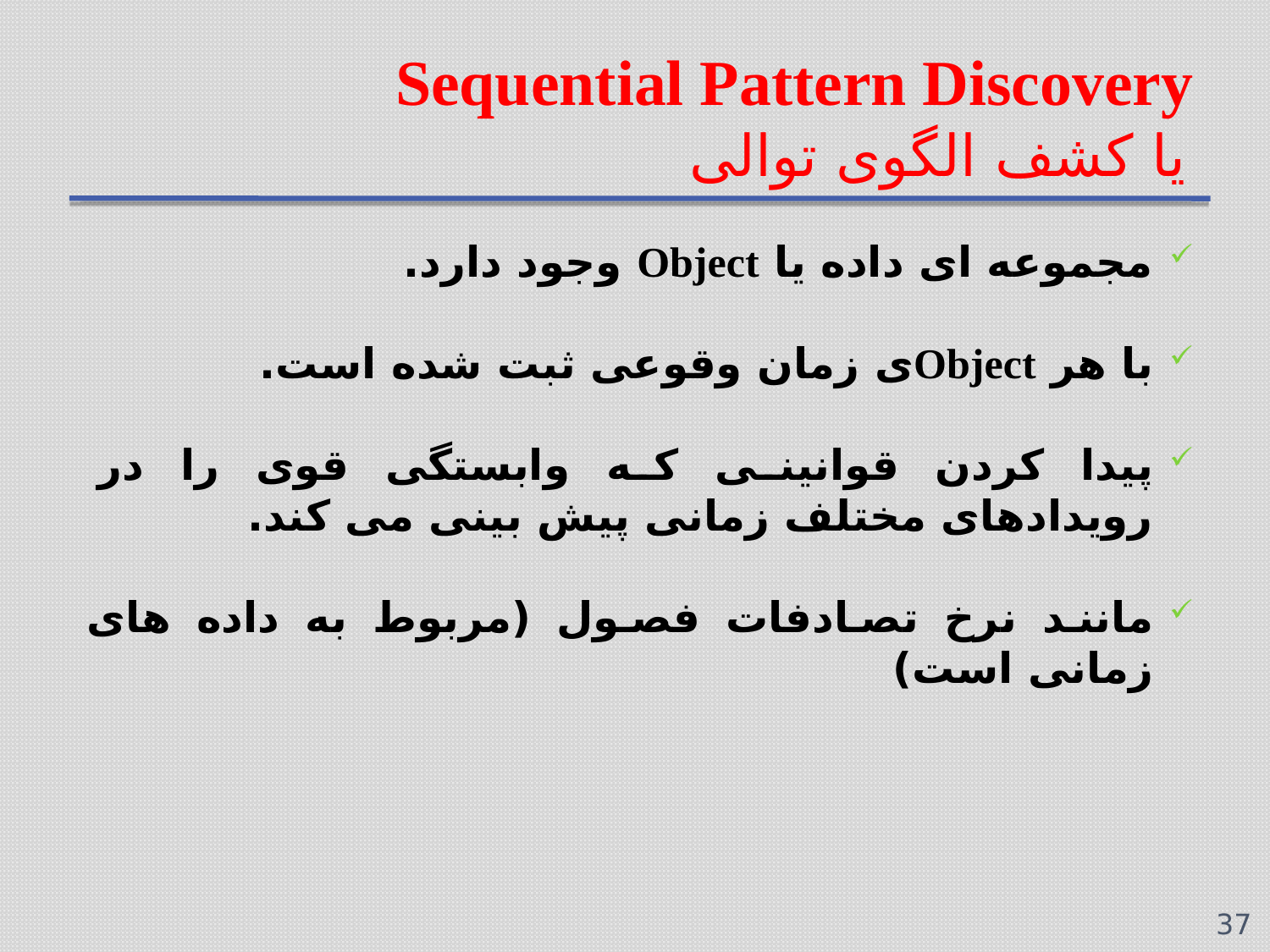

# Sequential Pattern Discovery یا کشف الگوی توالی
مجموعه ای داده یا Object وجود دارد.

با هر Objectی زمان وقوعی ثبت شده است.

پیدا کردن قوانینی که وابستگی قوی را در رویدادهای مختلف زمانی پیش بینی می کند.

مانند نرخ تصادفات فصول (مربوط به داده های زمانی است)

37